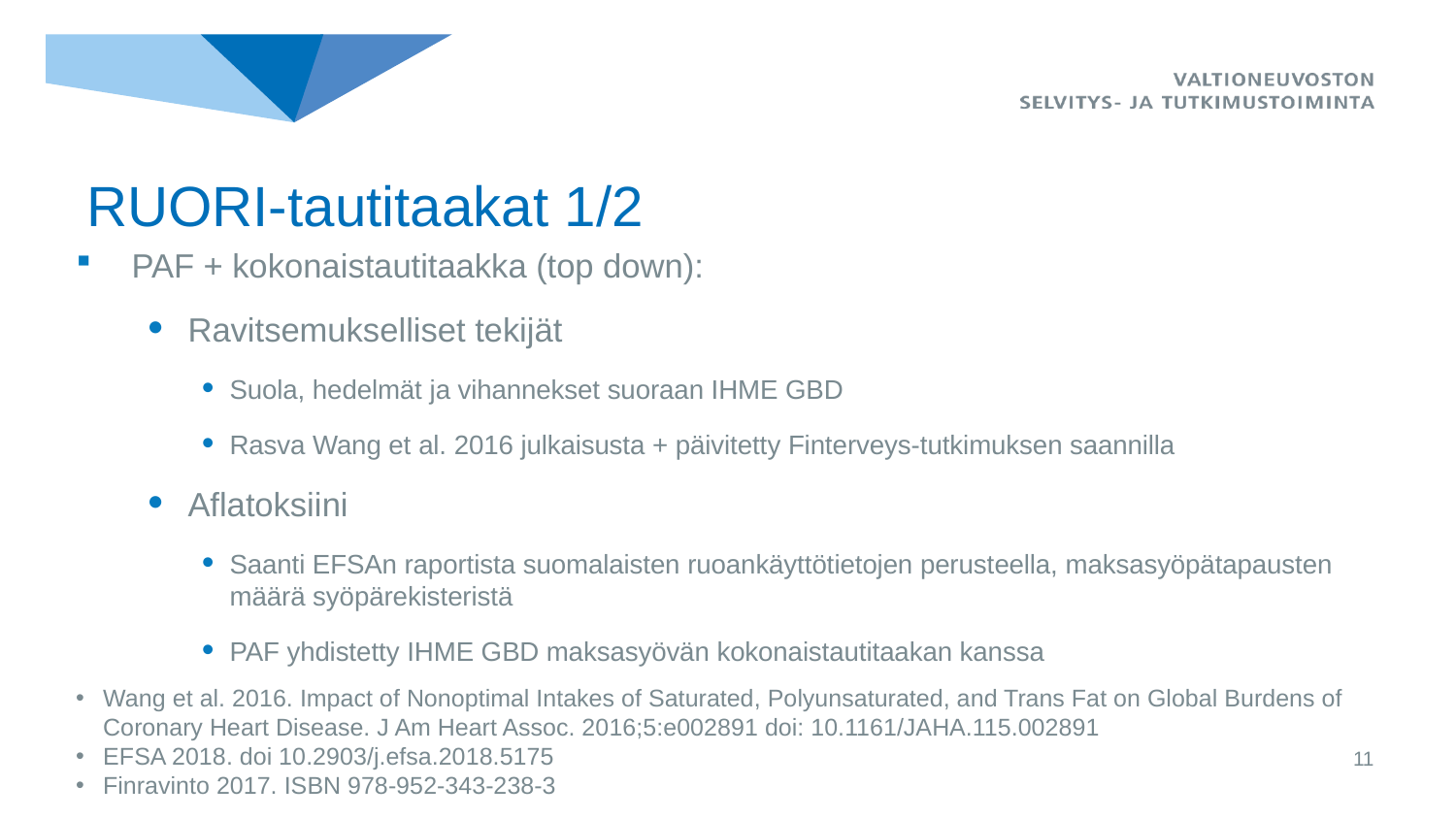

# RUORI-tautitaakat 1/2
PAF + kokonaistautitaakka (top down):
Ravitsemukselliset tekijät
Suola, hedelmät ja vihannekset suoraan IHME GBD
Rasva Wang et al. 2016 julkaisusta + päivitetty Finterveys-tutkimuksen saannilla
Aflatoksiini
Saanti EFSAn raportista suomalaisten ruoankäyttötietojen perusteella, maksasyöpätapausten määrä syöpärekisteristä
PAF yhdistetty IHME GBD maksasyövän kokonaistautitaakan kanssa

Wang et al. 2016. Impact of Nonoptimal Intakes of Saturated, Polyunsaturated, and Trans Fat on Global Burdens of Coronary Heart Disease. J Am Heart Assoc. 2016;5:e002891 doi: 10.1161/JAHA.115.002891
EFSA 2018. doi 10.2903/j.efsa.2018.5175
Finravinto 2017. ISBN 978-952-343-238-3
11